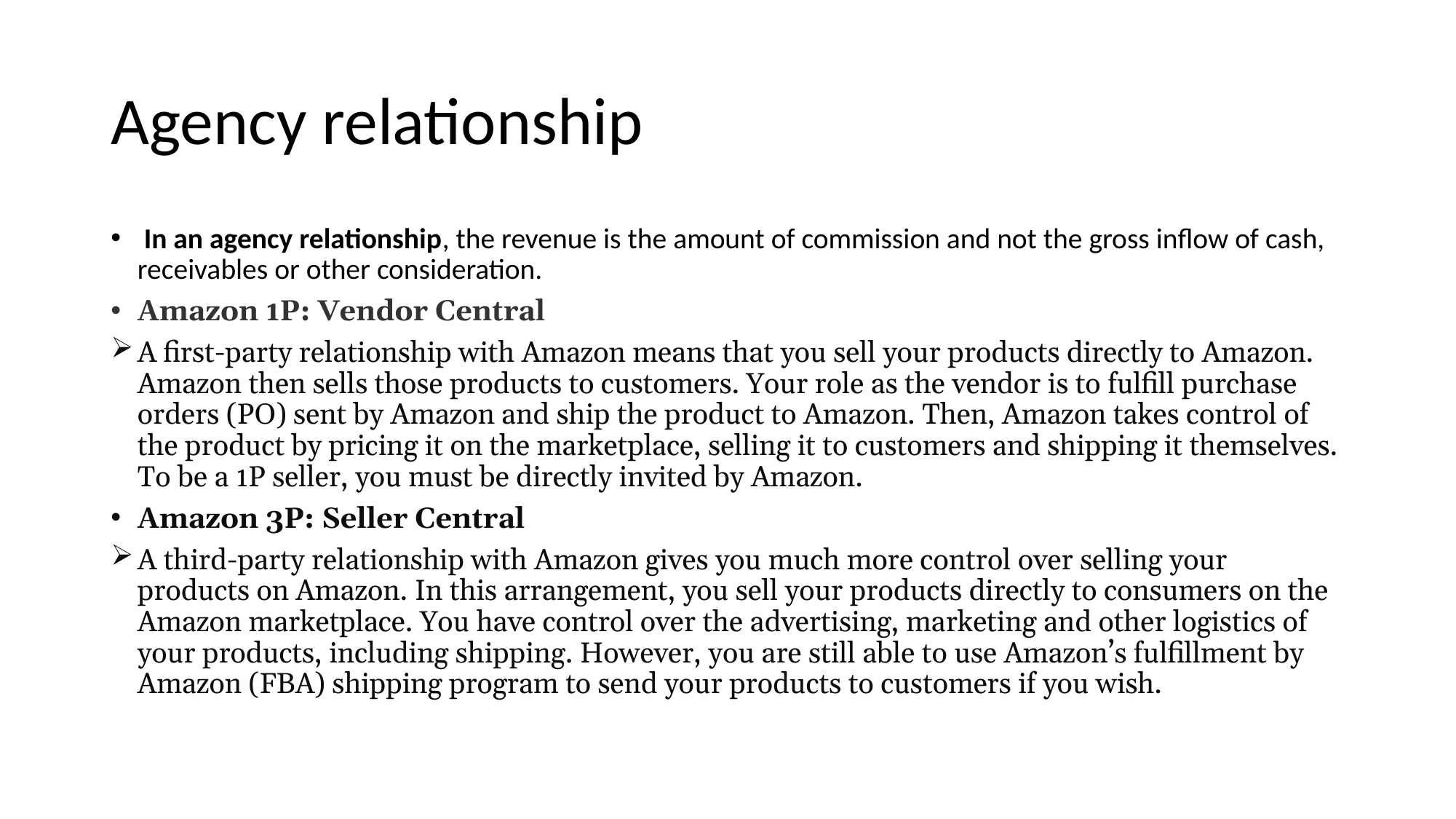

# Agency relationship
 In an agency relationship, the revenue is the amount of commission and not the gross inflow of cash, receivables or other consideration.
Amazon 1P: Vendor Central
A first-party relationship with Amazon means that you sell your products directly to Amazon. Amazon then sells those products to customers. Your role as the vendor is to fulfill purchase orders (PO) sent by Amazon and ship the product to Amazon. Then, Amazon takes control of the product by pricing it on the marketplace, selling it to customers and shipping it themselves. To be a 1P seller, you must be directly invited by Amazon.
Amazon 3P: Seller Central
A third-party relationship with Amazon gives you much more control over selling your products on Amazon. In this arrangement, you sell your products directly to consumers on the Amazon marketplace. You have control over the advertising, marketing and other logistics of your products, including shipping. However, you are still able to use Amazon’s fulfillment by Amazon (FBA) shipping program to send your products to customers if you wish.